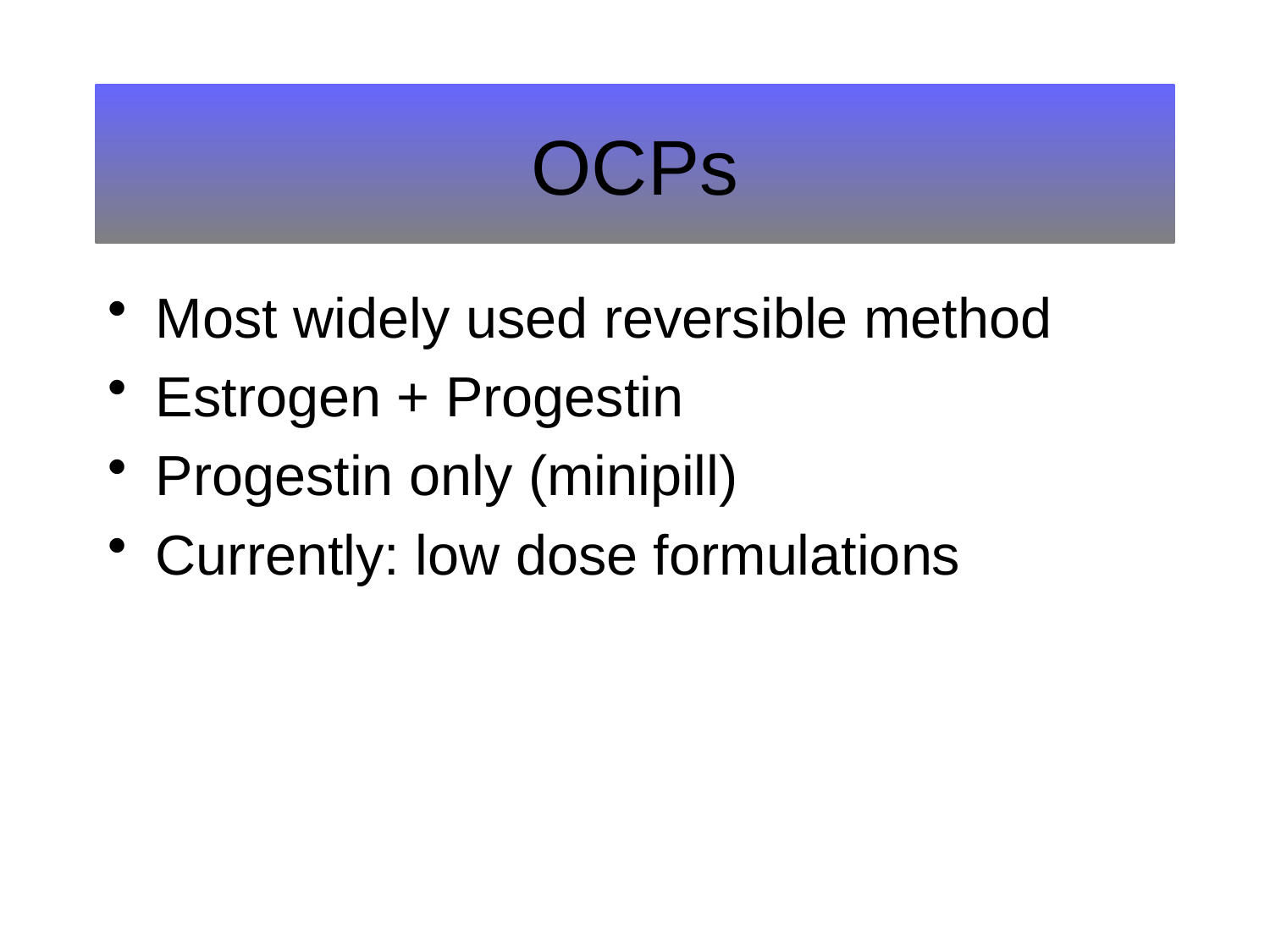

# OCPs
Most widely used reversible method
Estrogen + Progestin
Progestin only (minipill)
Currently: low dose formulations